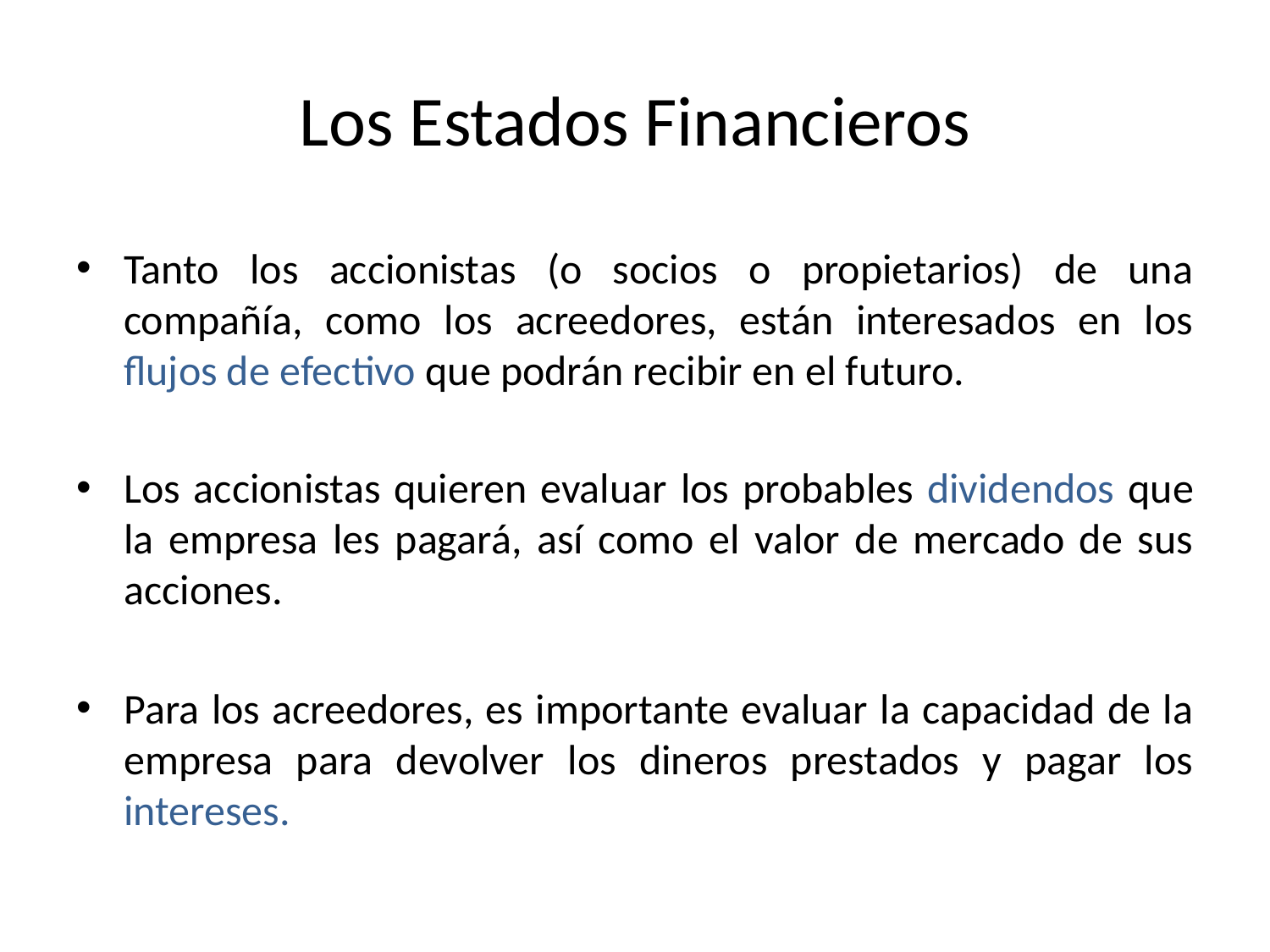

# Los Estados Financieros
Tanto los accionistas (o socios o propietarios) de una compañía, como los acreedores, están interesados en los flujos de efectivo que podrán recibir en el futuro.

Los accionistas quieren evaluar los probables dividendos que la empresa les pagará, así como el valor de mercado de sus acciones.

Para los acreedores, es importante evaluar la capacidad de la empresa para devolver los dineros prestados y pagar los intereses.